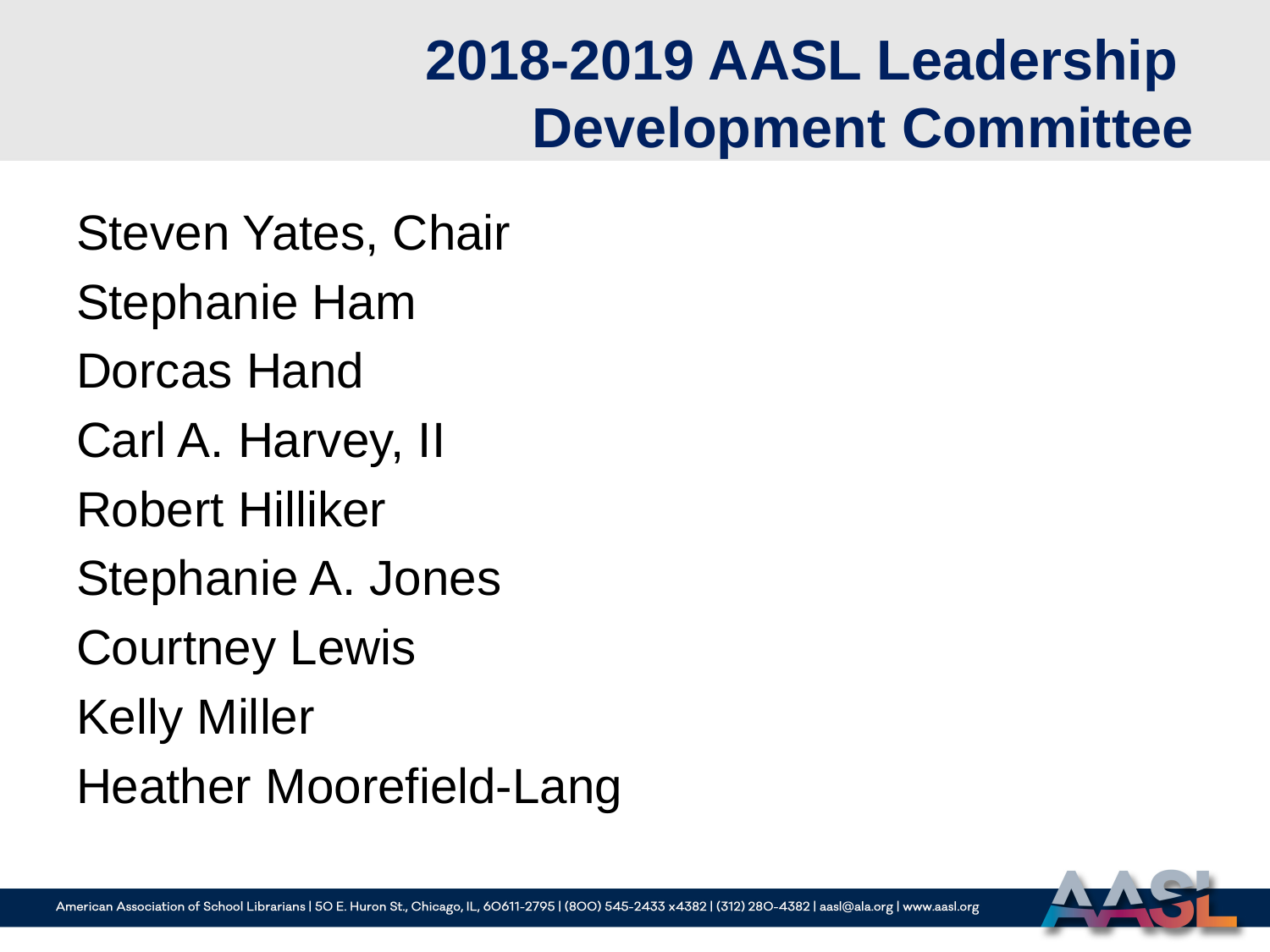

# 2018-2019 AASL Leadership Development Committee
Steven Yates, Chair
Stephanie Ham
Dorcas Hand
Carl A. Harvey, II
Robert Hilliker
Stephanie A. Jones
Courtney Lewis
Kelly Miller
Heather Moorefield-Lang